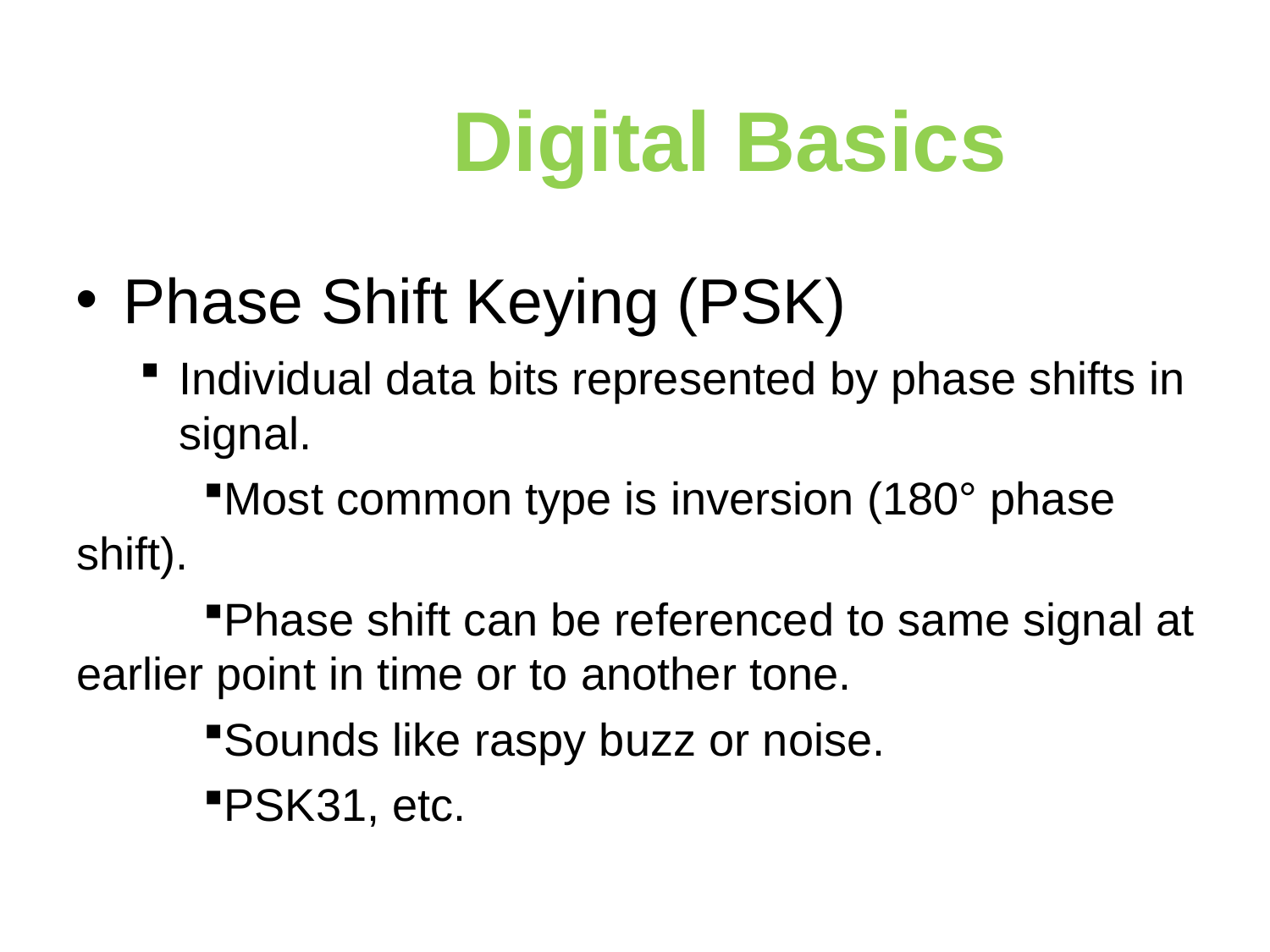

Digital Basics
Phase Shift Keying (PSK)
Individual data bits represented by phase shifts in signal.
Most common type is inversion (180° phase shift).
Phase shift can be referenced to same signal at earlier point in time or to another tone.
Sounds like raspy buzz or noise.
PSK31, etc.